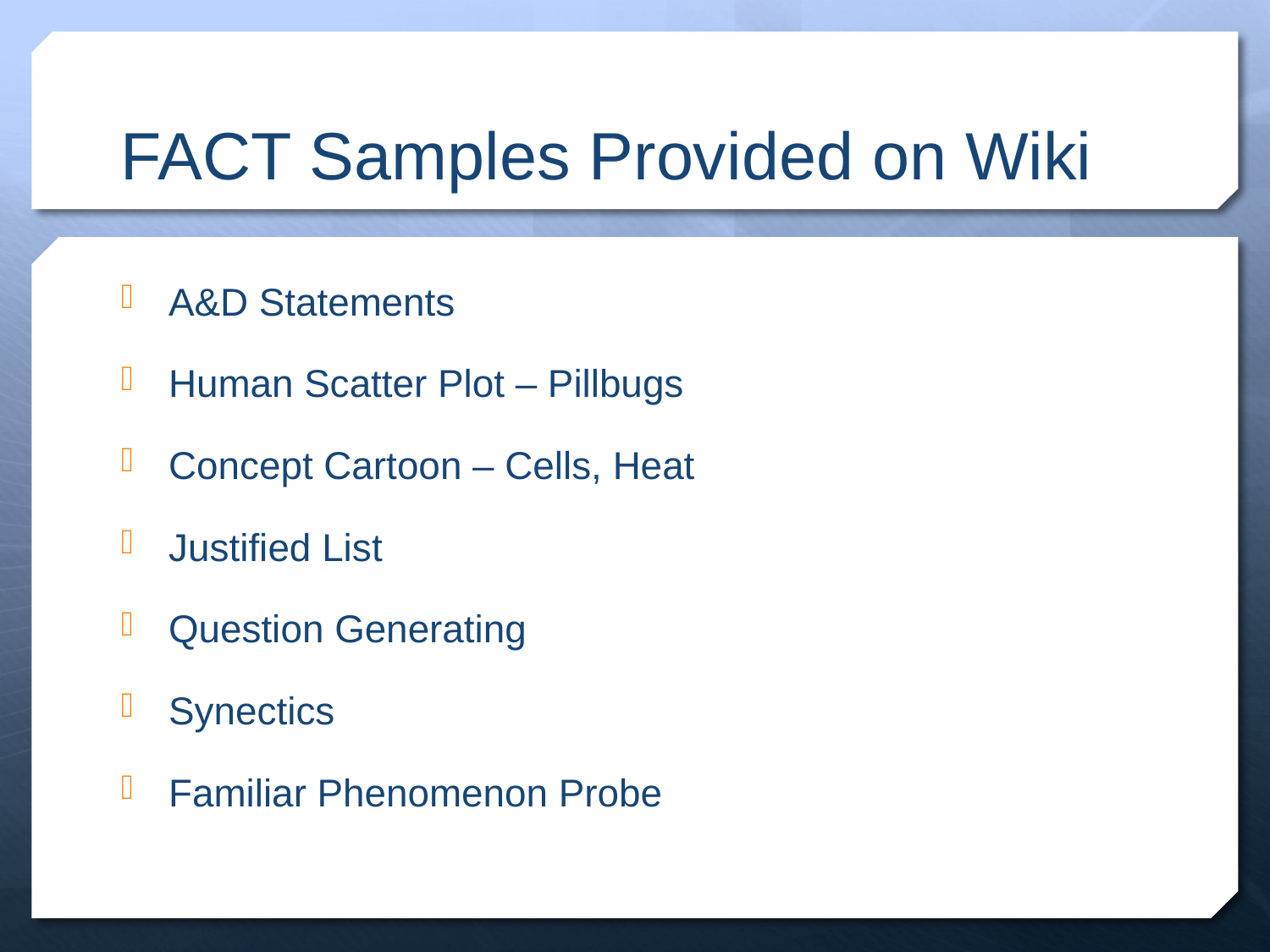

# FACT Samples Provided on Wiki
A&D Statements
Human Scatter Plot – Pillbugs
Concept Cartoon – Cells, Heat
Justified List
Question Generating
Synectics
Familiar Phenomenon Probe